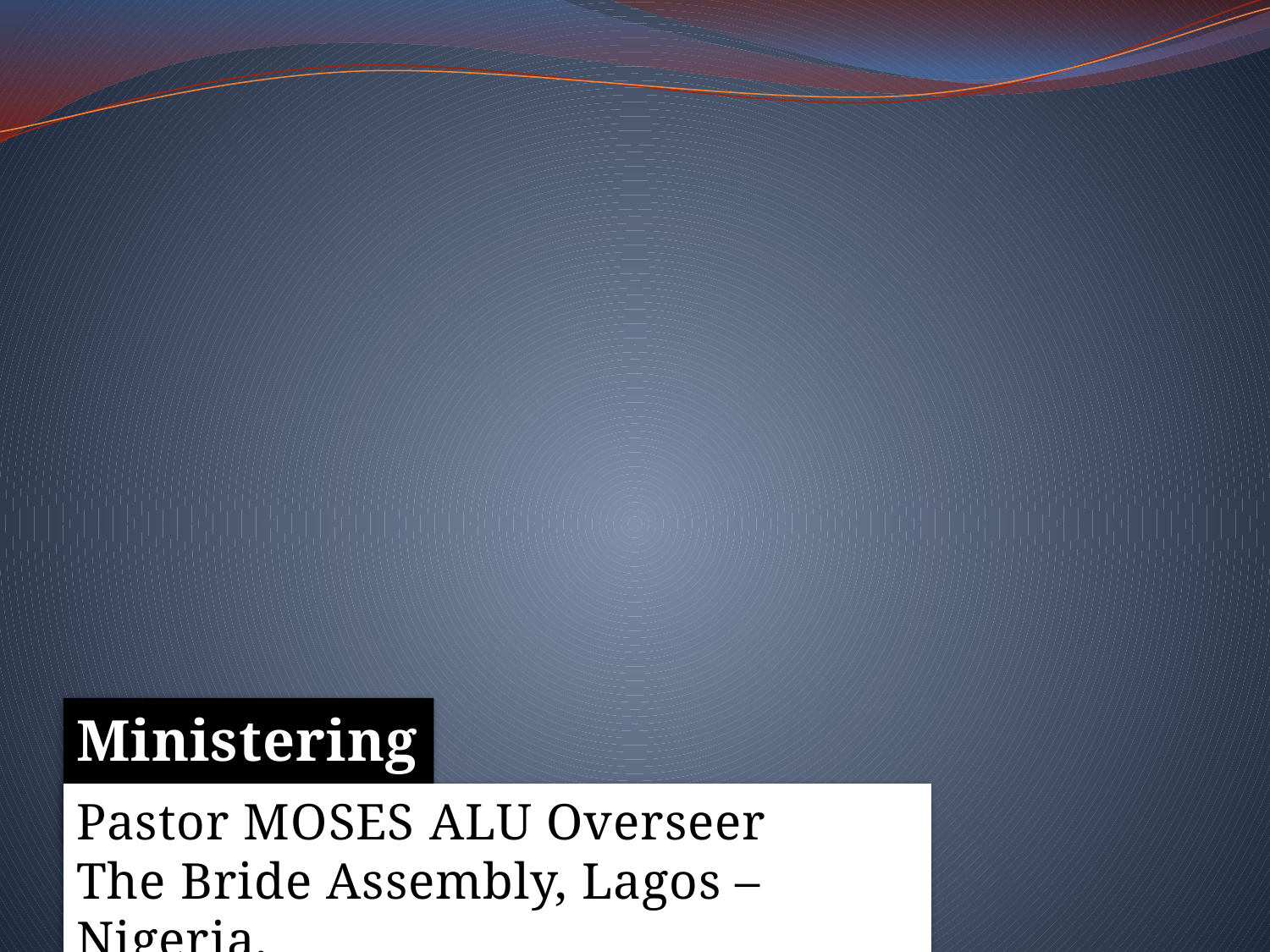

Ministering:
Pastor MOSES ALU Overseer
The Bride Assembly, Lagos – Nigeria.